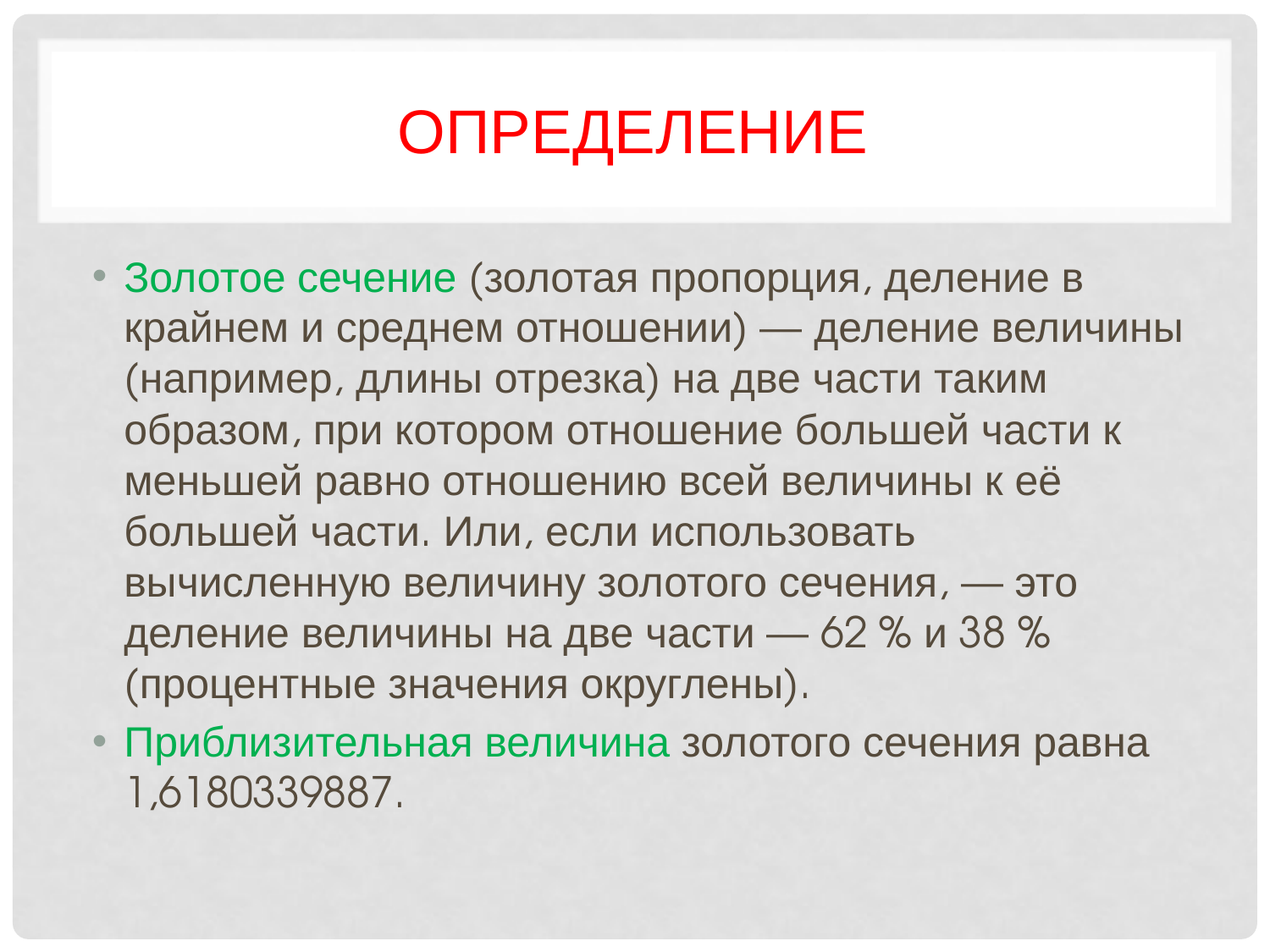

# Определение
Золотое сечение (золотая пропорция, деление в крайнем и среднем отношении) — деление величины (например, длины отрезка) на две части таким образом, при котором отношение большей части к меньшей равно отношению всей величины к её большей части. Или, если использовать вычисленную величину золотого сечения, — это деление величины на две части — 62 % и 38 % (процентные значения округлены).
Приблизительная величина золотого сечения равна 1,6180339887.